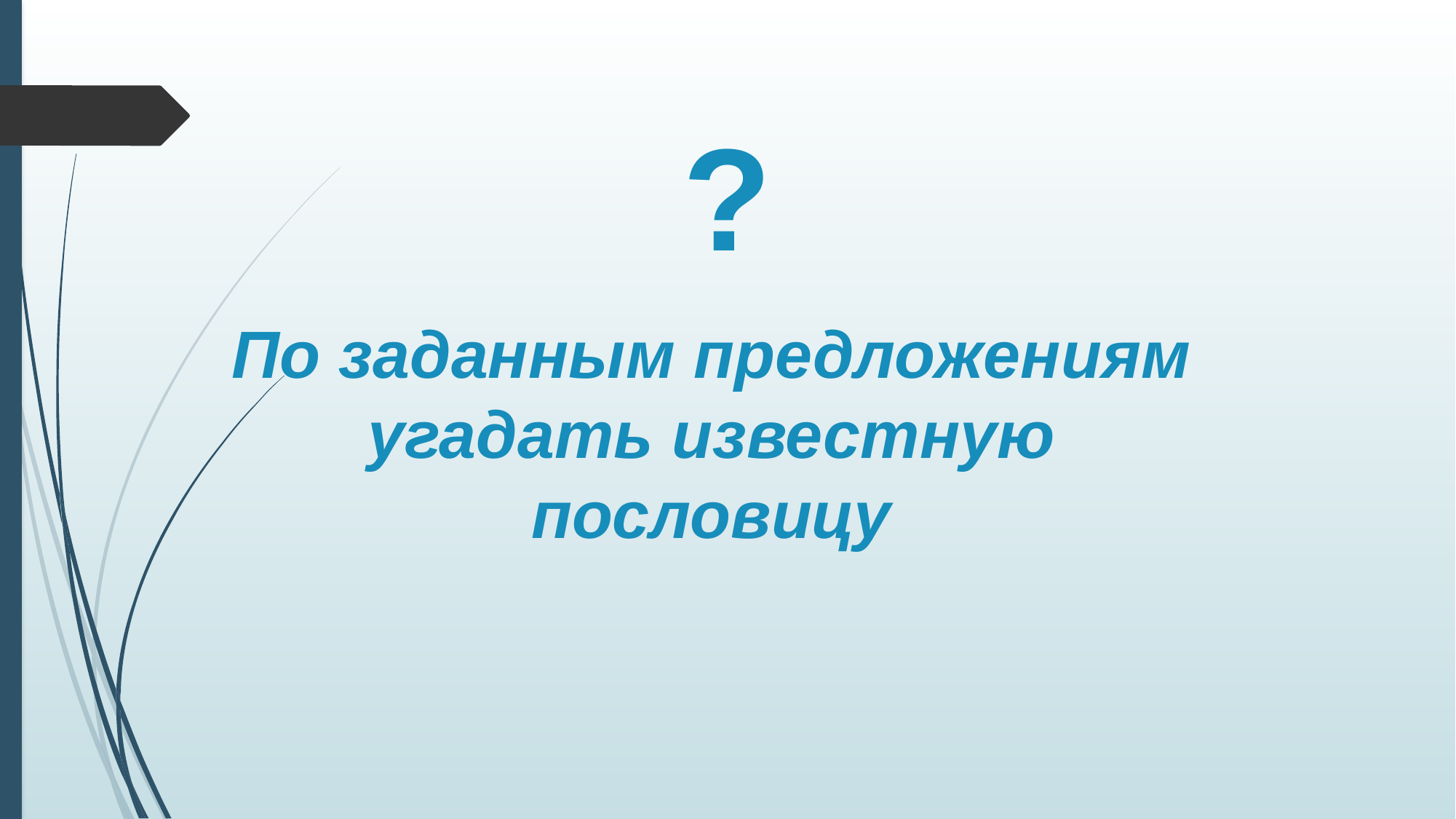

?
По заданным предложениям угадать известную пословицу